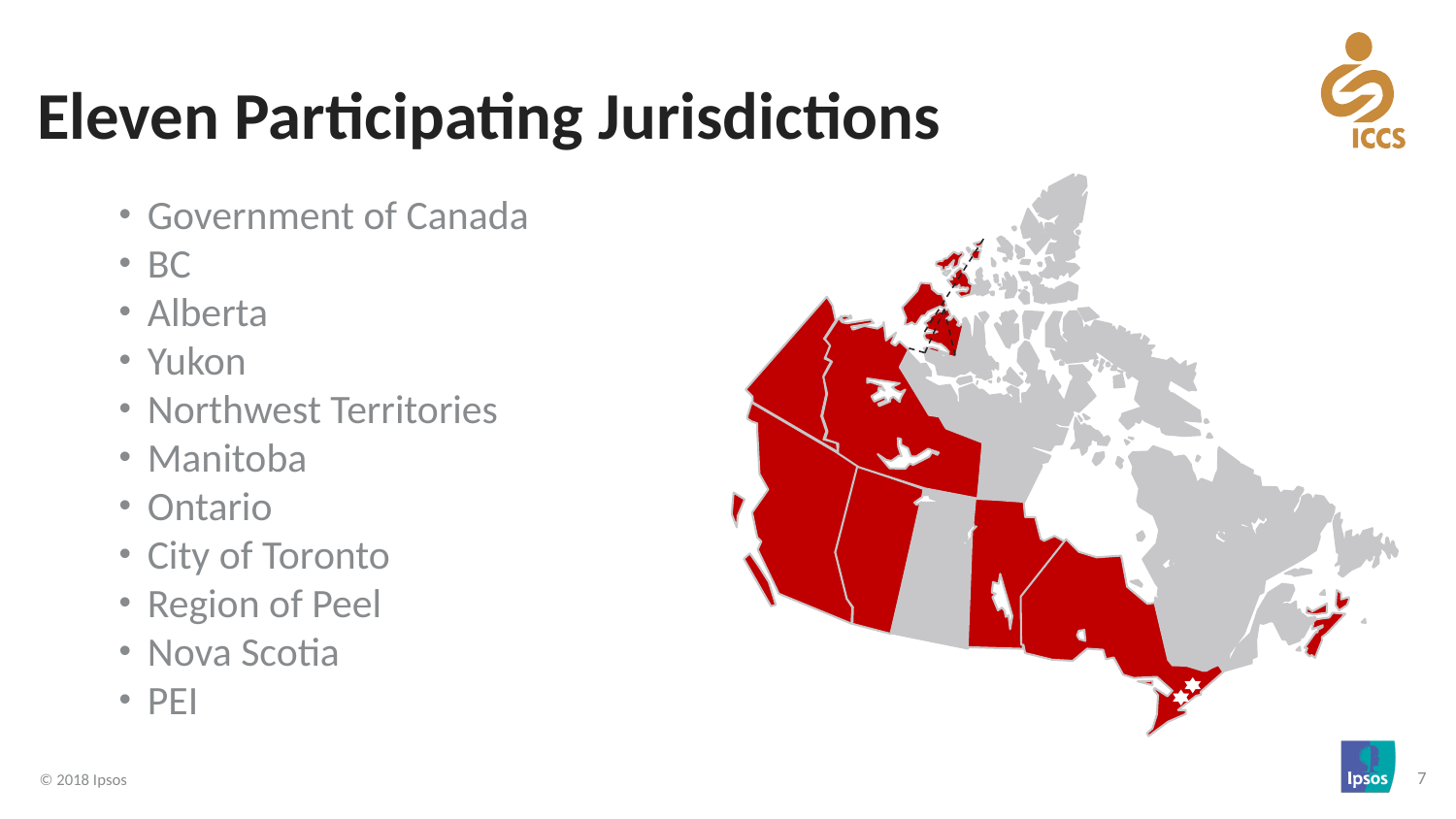

# Eleven Participating Jurisdictions

Government of Canada
BC
Alberta
Yukon
Northwest Territories
Manitoba
Ontario
City of Toronto
Region of Peel
Nova Scotia
PEI